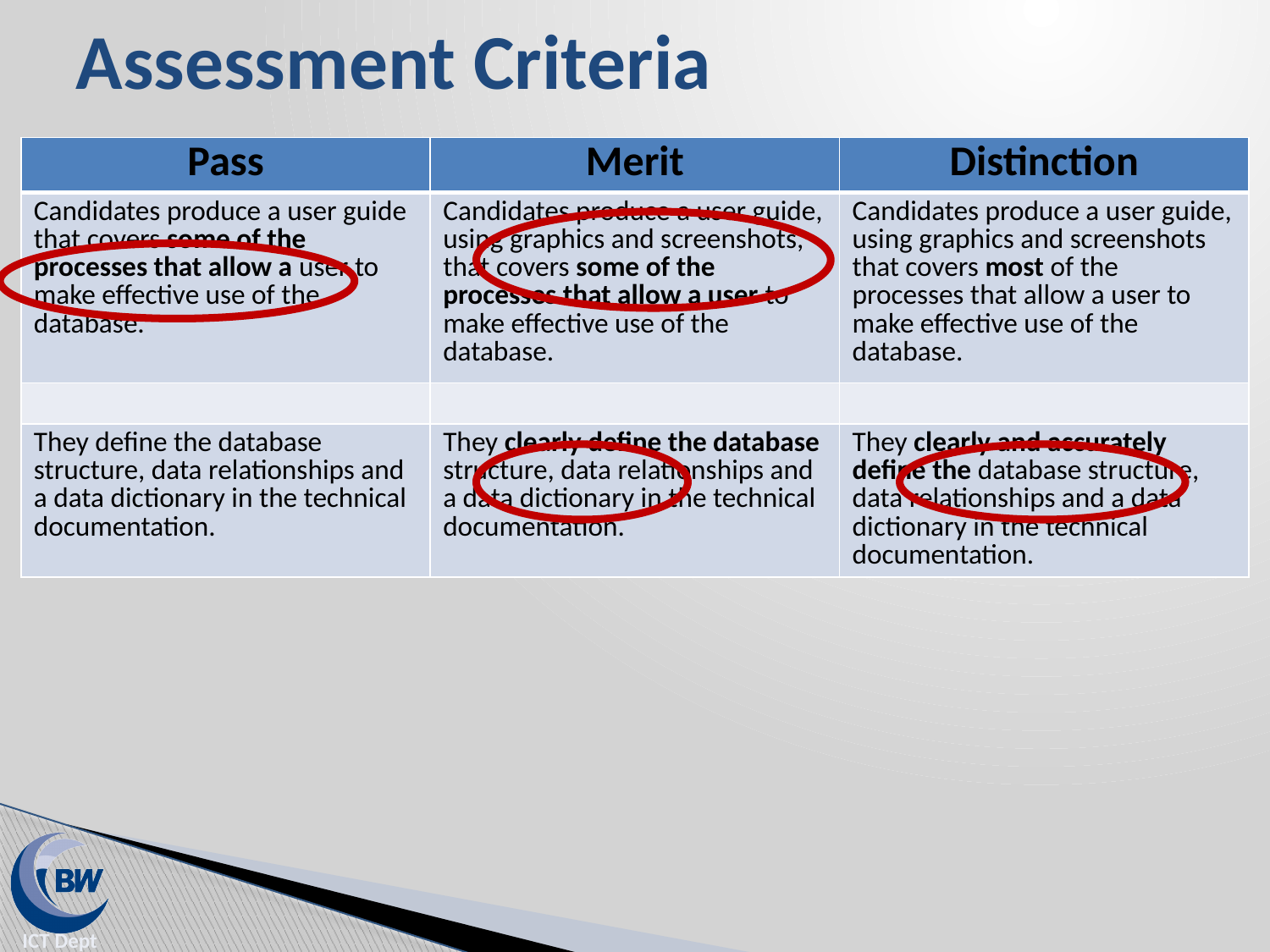

# Assessment Criteria
| Pass | Merit | Distinction |
| --- | --- | --- |
| Candidates produce a user guide that covers some of the processes that allow a user to make effective use of the database. | Candidates produce a user guide, using graphics and screenshots, that covers some of the processes that allow a user to make effective use of the database. | Candidates produce a user guide, using graphics and screenshots that covers most of the processes that allow a user to make effective use of the database. |
|  |  |  |
| They define the database structure, data relationships and a data dictionary in the technical documentation. | They clearly define the database structure, data relationships and a data dictionary in the technical documentation. | They clearly and accurately define the database structure, data relationships and a data dictionary in the technical documentation. |